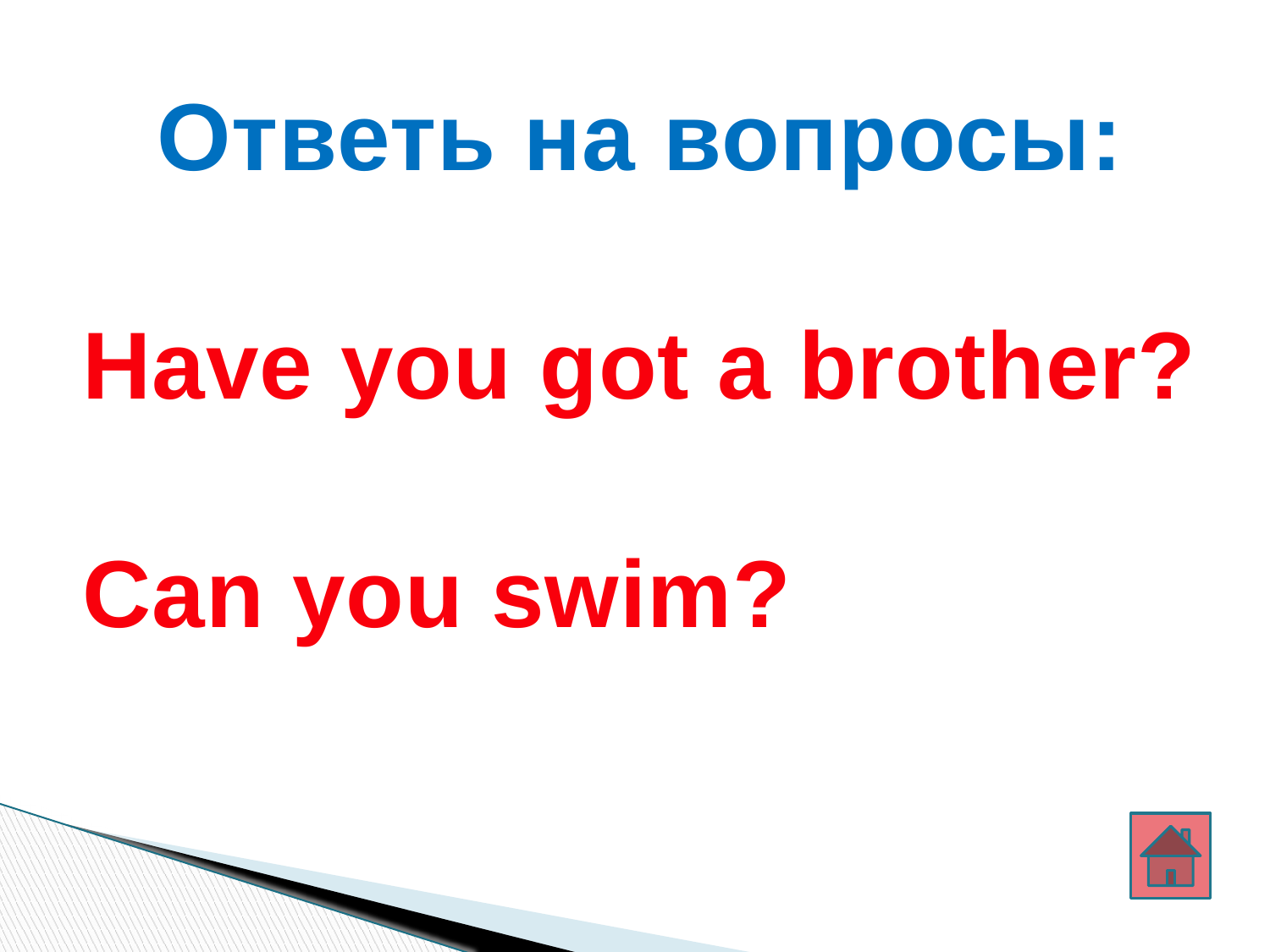

Ответь на вопросы:

Have you got a brother?

Can you swim?